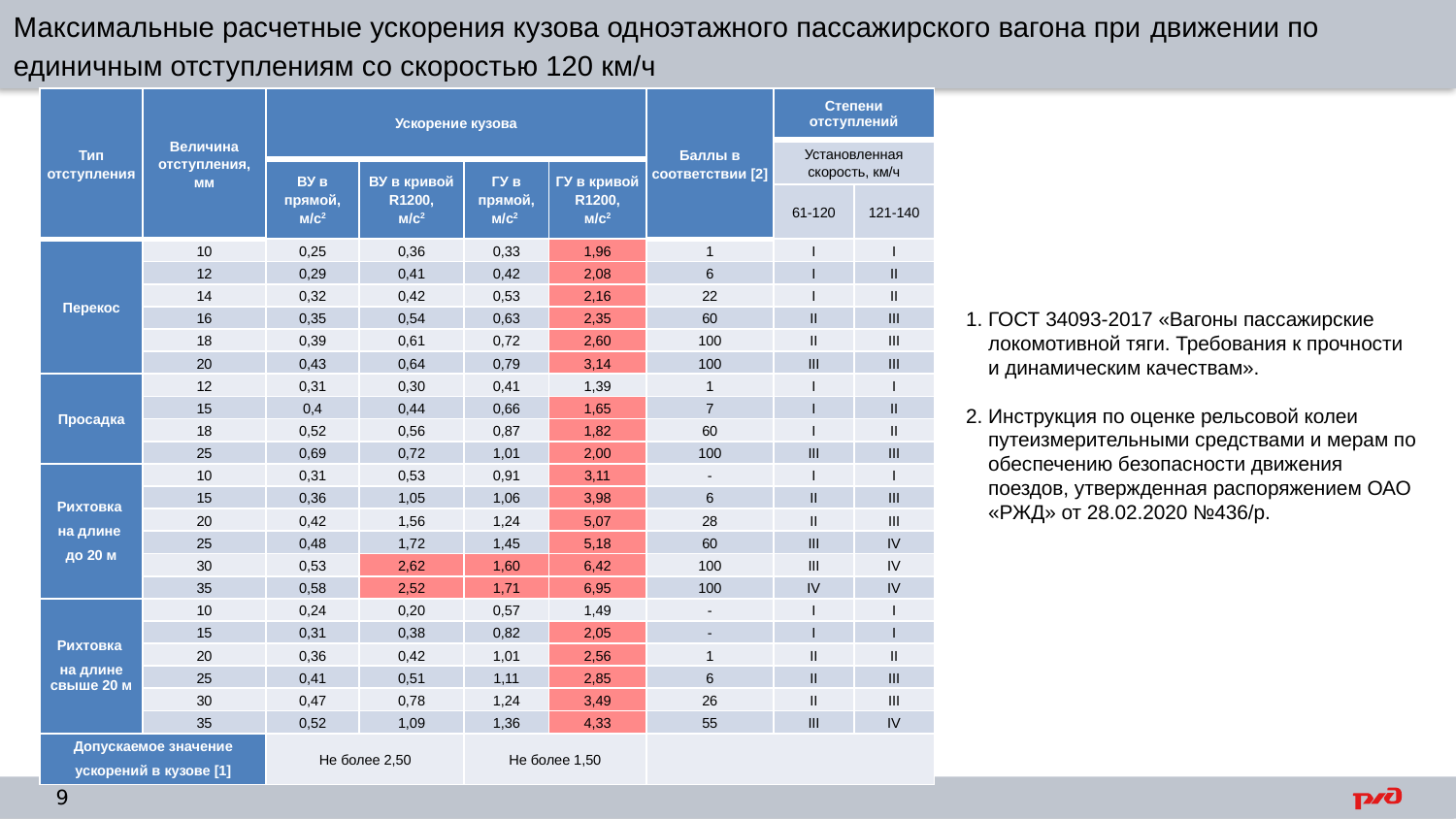

Максимальные расчетные ускорения кузова одноэтажного пассажирского вагона при движении по единичным отступлениям со скоростью 120 км/ч
| Тип отступления | Величина отступления, мм | Ускорение кузова |  |  |  | Баллы в соответствии [2] | Степени отступлений |  |
| --- | --- | --- | --- | --- | --- | --- | --- | --- |
|  |  |  |  |  |  |  | Установленная скорость, км/ч |  |
|  |  | ВУ в прямой, м/с2 | ВУ в кривой R1200, м/с2 | ГУ в прямой, м/с2 | ГУ в кривой R1200, м/с2 |  |  |  |
|  |  |  |  |  |  |  | 61-120 | 121-140 |
| Перекос | 10 | 0,25 | 0,36 | 0,33 | 1,96 | 1 | I | I |
|  | 12 | 0,29 | 0,41 | 0,42 | 2,08 | 6 | I | II |
|  | 14 | 0,32 | 0,42 | 0,53 | 2,16 | 22 | I | II |
|  | 16 | 0,35 | 0,54 | 0,63 | 2,35 | 60 | II | III |
|  | 18 | 0,39 | 0,61 | 0,72 | 2,60 | 100 | II | III |
|  | 20 | 0,43 | 0,64 | 0,79 | 3,14 | 100 | III | III |
| Просадка | 12 | 0,31 | 0,30 | 0,41 | 1,39 | 1 | I | I |
|  | 15 | 0,4 | 0,44 | 0,66 | 1,65 | 7 | I | II |
|  | 18 | 0,52 | 0,56 | 0,87 | 1,82 | 60 | I | II |
|  | 25 | 0,69 | 0,72 | 1,01 | 2,00 | 100 | III | III |
| Рихтовка на длине до 20 м | 10 | 0,31 | 0,53 | 0,91 | 3,11 | - | I | I |
|  | 15 | 0,36 | 1,05 | 1,06 | 3,98 | 6 | II | III |
|  | 20 | 0,42 | 1,56 | 1,24 | 5,07 | 28 | II | III |
|  | 25 | 0,48 | 1,72 | 1,45 | 5,18 | 60 | III | IV |
|  | 30 | 0,53 | 2,62 | 1,60 | 6,42 | 100 | III | IV |
|  | 35 | 0,58 | 2,52 | 1,71 | 6,95 | 100 | IV | IV |
| Рихтовка на длине свыше 20 м | 10 | 0,24 | 0,20 | 0,57 | 1,49 | - | I | I |
|  | 15 | 0,31 | 0,38 | 0,82 | 2,05 | - | I | I |
|  | 20 | 0,36 | 0,42 | 1,01 | 2,56 | 1 | II | II |
|  | 25 | 0,41 | 0,51 | 1,11 | 2,85 | 6 | II | III |
|  | 30 | 0,47 | 0,78 | 1,24 | 3,49 | 26 | II | III |
|  | 35 | 0,52 | 1,09 | 1,36 | 4,33 | 55 | III | IV |
| Допускаемое значение ускорений в кузове [1] |  | Не более 2,50 |  | Не более 1,50 |  |  |  |  |
1. ГОСТ 34093-2017 «Вагоны пассажирские
    локомотивной тяги. Требования к прочности
    и динамическим качествам».

2. Инструкция по оценке рельсовой колеи
    путеизмерительными средствами и мерам по
    обеспечению безопасности движения
    поездов, утвержденная распоряжением ОАО
    «РЖД» от 28.02.2020 №436/р.